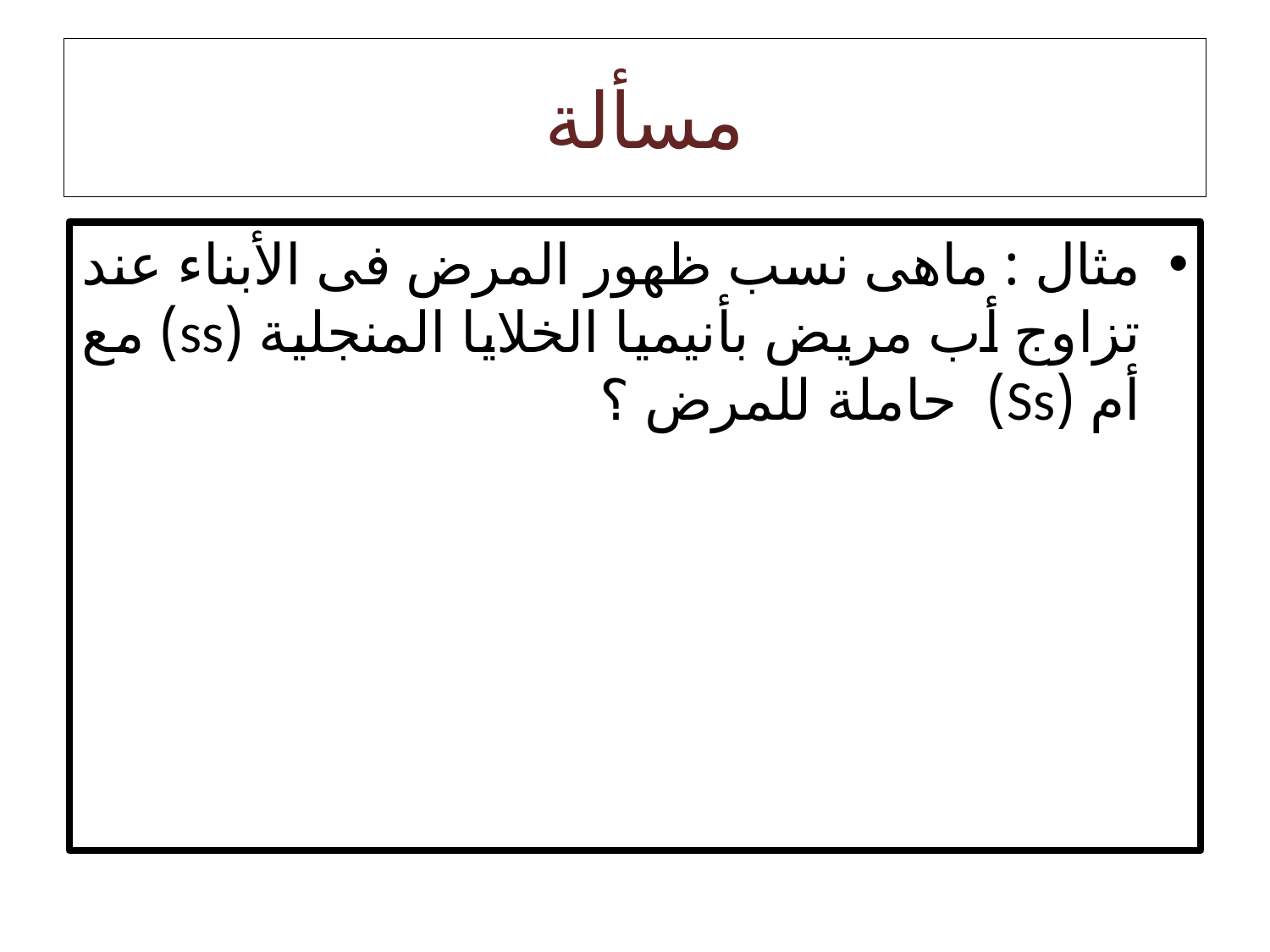

# مسألة
مثال : ماهى نسب ظهور المرض فى الأبناء عند تزاوج أب مريض بأنيميا الخلايا المنجلية (ss) مع أم (Ss)  حاملة للمرض ؟